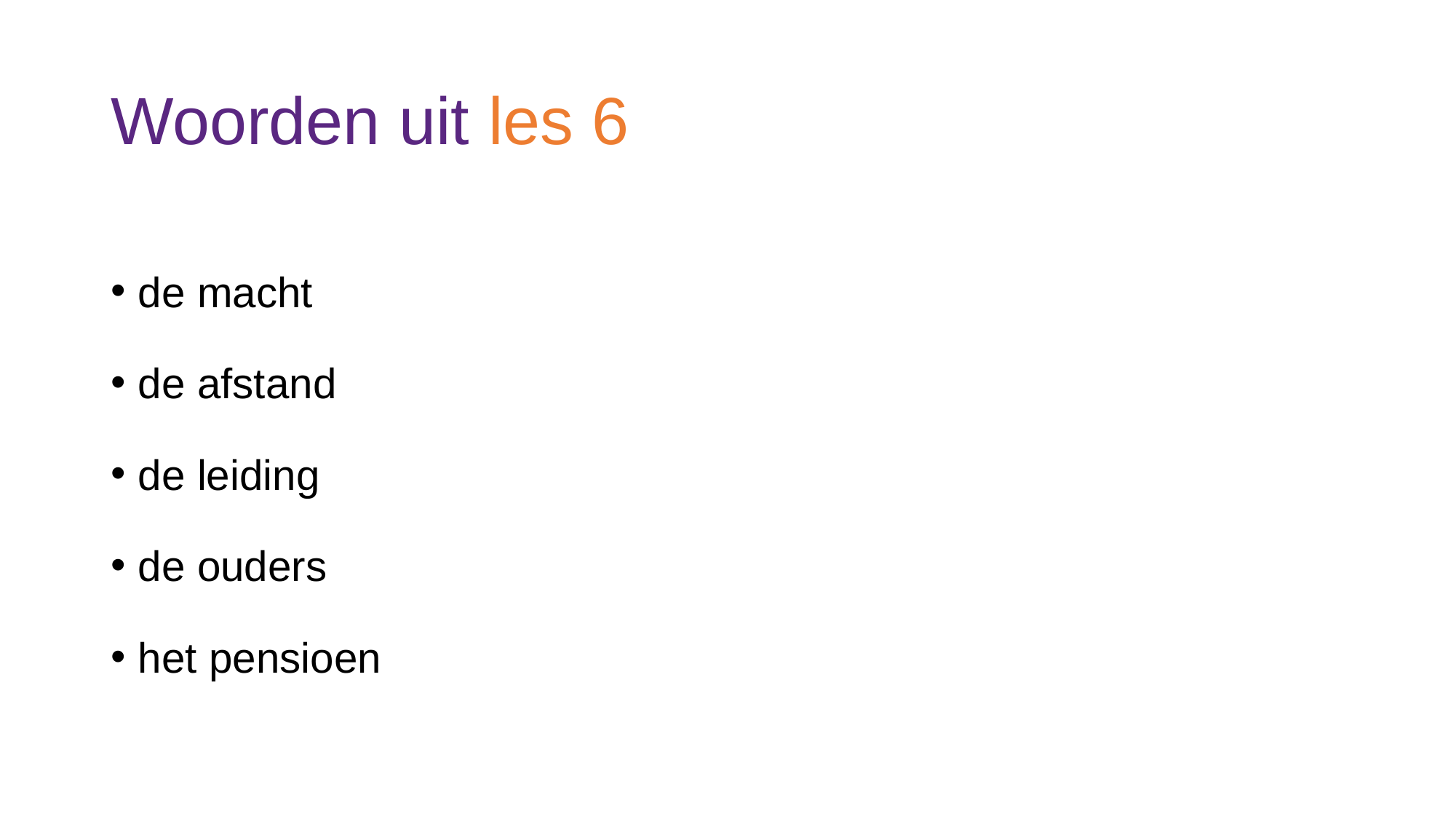

# Woorden uit les 6
de macht
de afstand
de leiding
de ouders
het pensioen